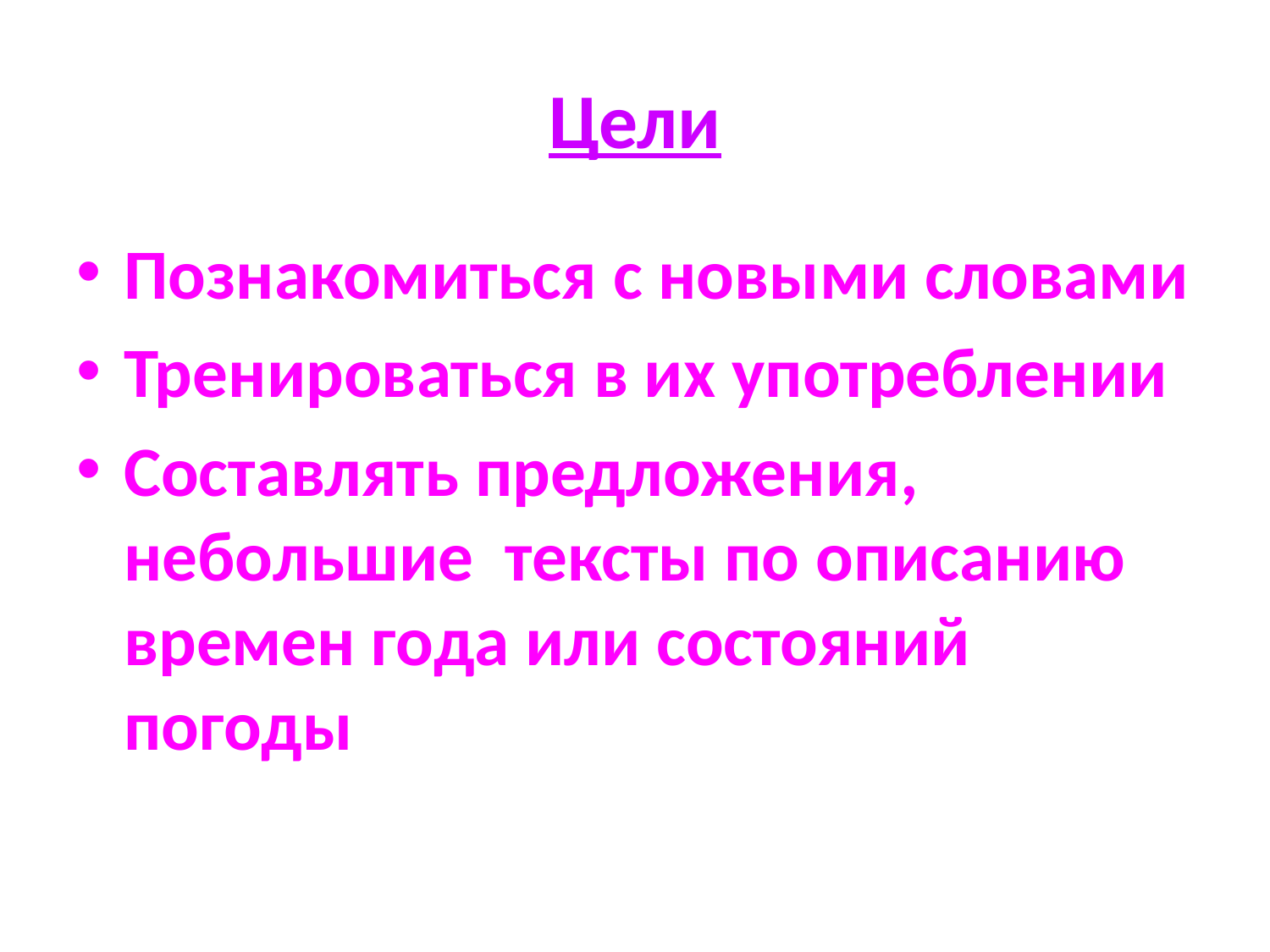

# Цели
Познакомиться с новыми словами
Тренироваться в их употреблении
Составлять предложения, небольшие  тексты по описанию времен года или состояний погоды